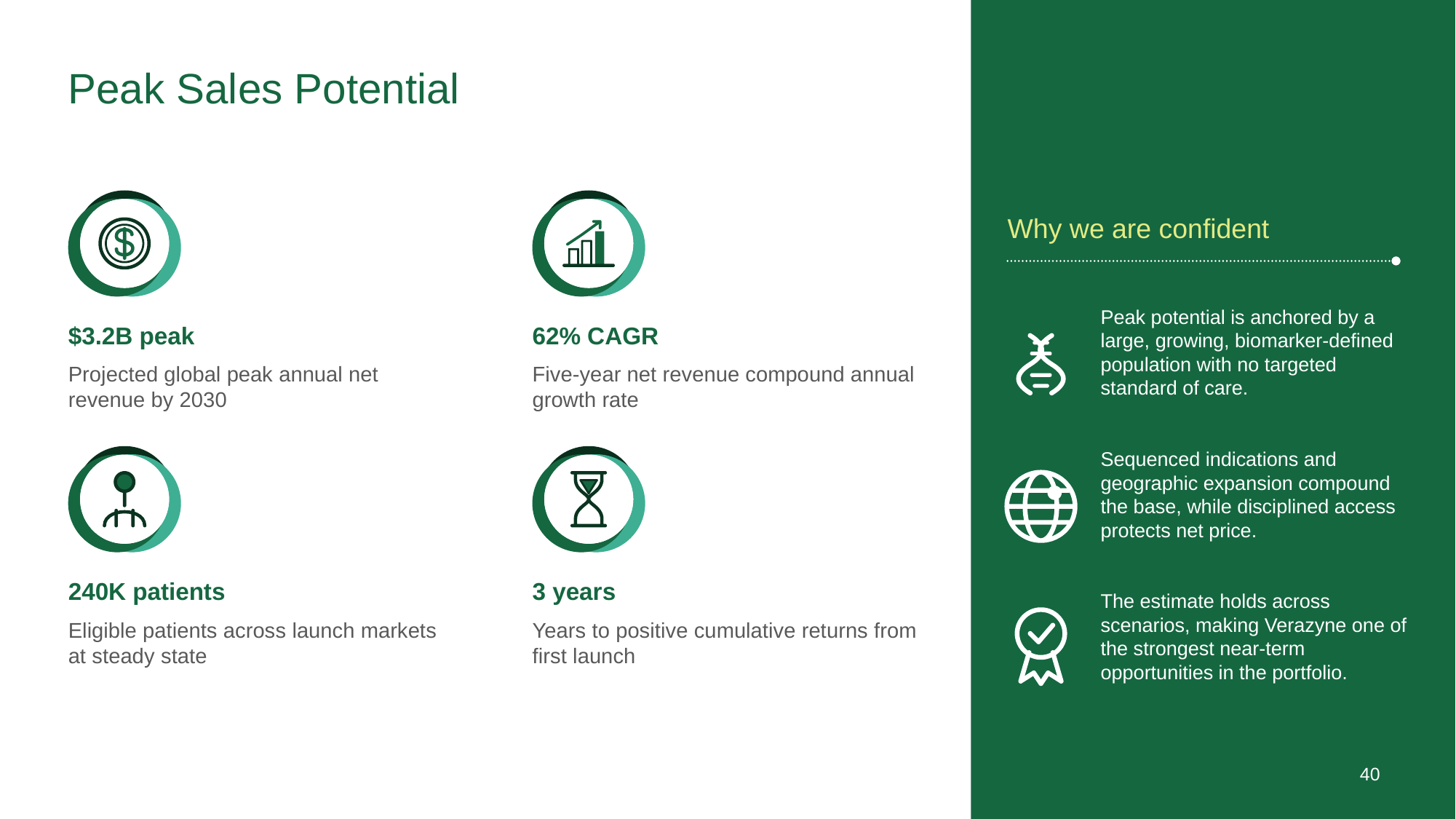

# Peak Sales Potential
Why we are confident

Peak potential is anchored by a large, growing, biomarker-defined population with no targeted standard of care.

$3.2B peak
Projected global peak annual net revenue by 2030
62% CAGR
Five-year net revenue compound annual growth rate

Sequenced indications and geographic expansion compound the base, while disciplined access protects net price.

240K patients
Eligible patients across launch markets at steady state
3 years
Years to positive cumulative returns from first launch
The estimate holds across scenarios, making Verazyne one of the strongest near-term opportunities in the portfolio.

40